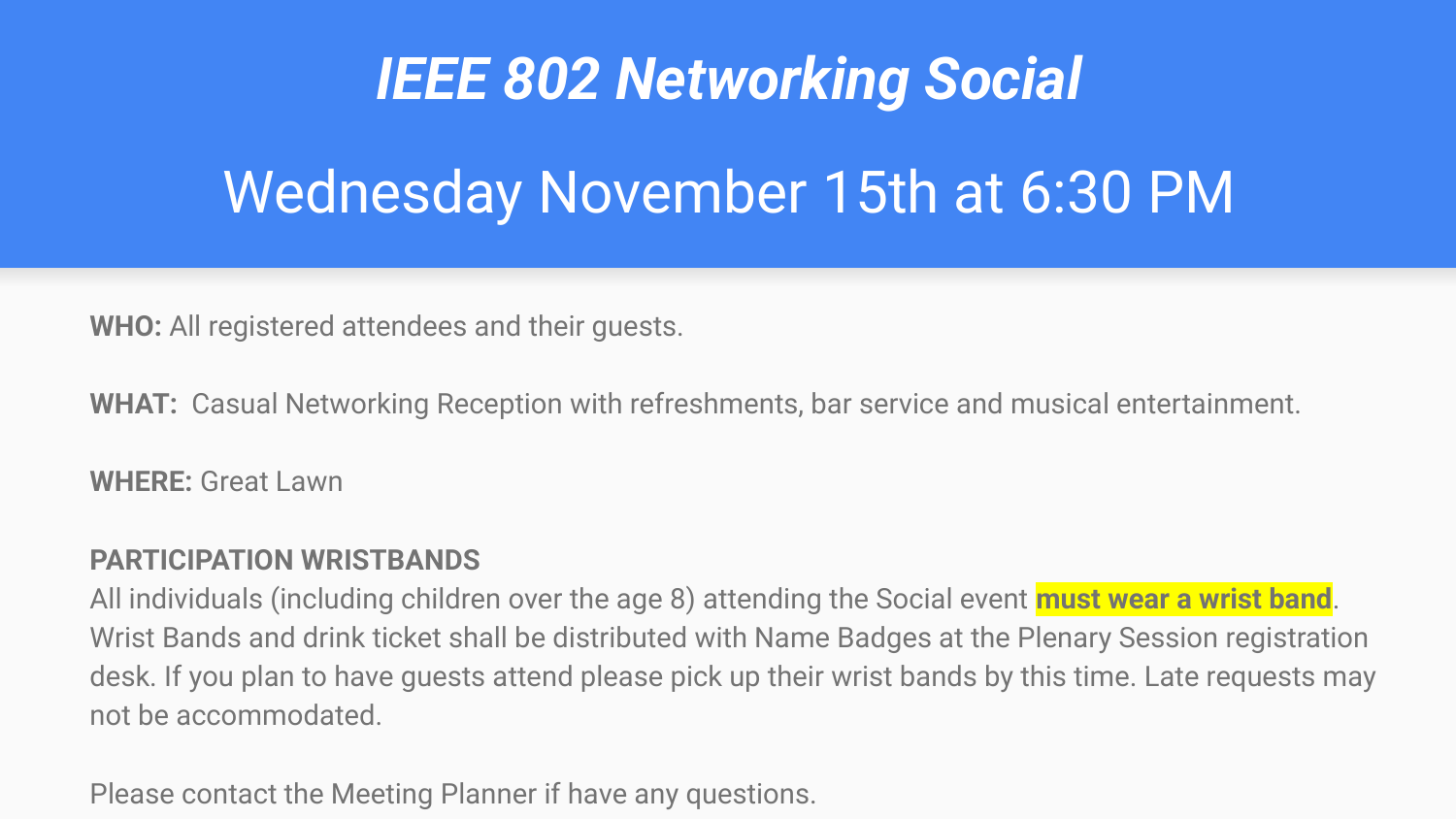

# IEEE 802 Networking Social

Wednesday November 15th at 6:30 PM
WHO: All registered attendees and their guests.

WHAT:  Casual Networking Reception with refreshments, bar service and musical entertainment.

WHERE: Great Lawn

PARTICIPATION WRISTBANDS
All individuals (including children over the age 8) attending the Social event must wear a wrist band. Wrist Bands and drink ticket shall be distributed with Name Badges at the Plenary Session registration desk. If you plan to have guests attend please pick up their wrist bands by this time. Late requests may not be accommodated.

Please contact the Meeting Planner if have any questions.